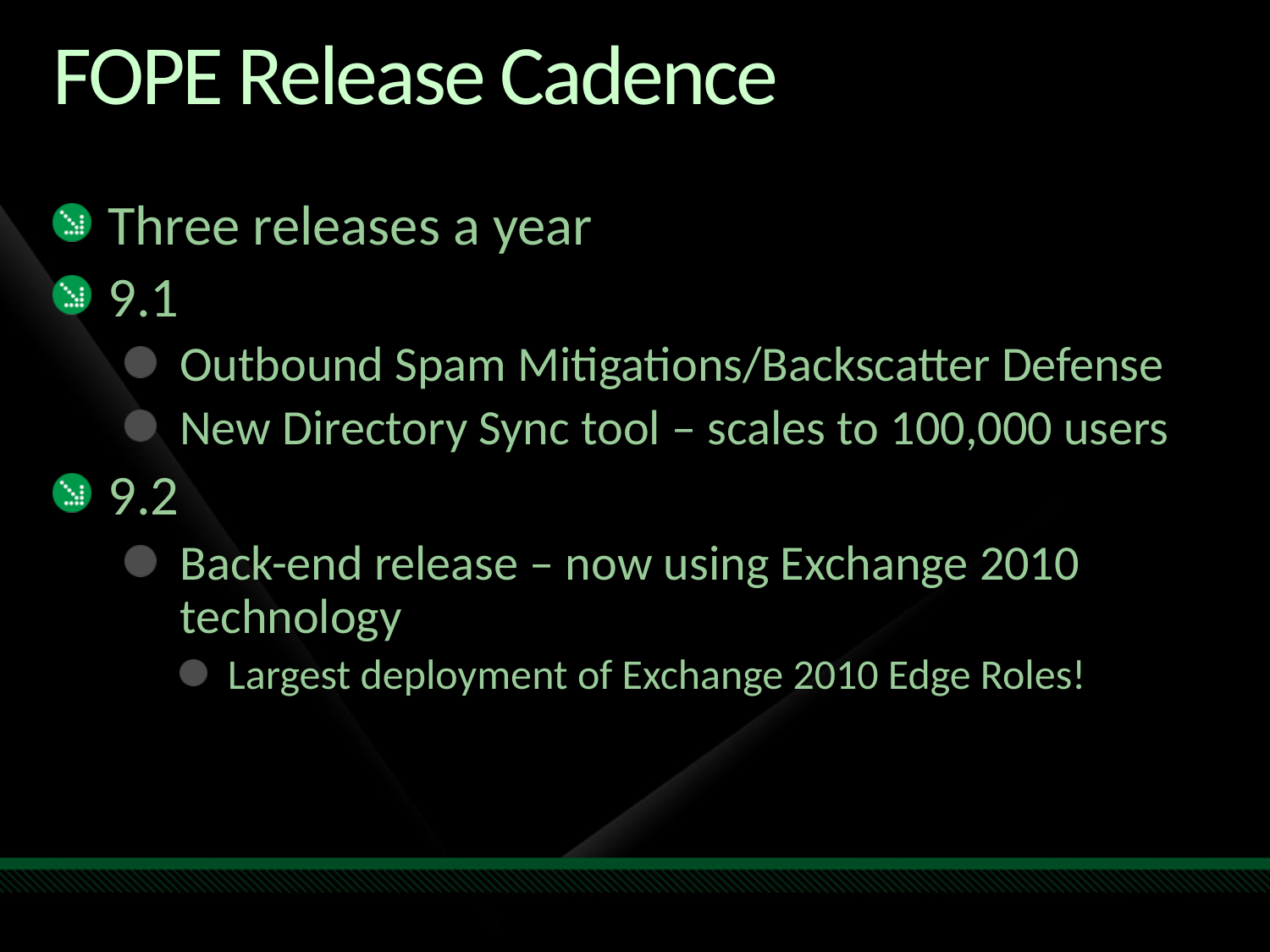

# FOPE Release Cadence
Three releases a year
9.1
Outbound Spam Mitigations/Backscatter Defense
New Directory Sync tool – scales to 100,000 users
9.2
Back-end release – now using Exchange 2010 technology
Largest deployment of Exchange 2010 Edge Roles!